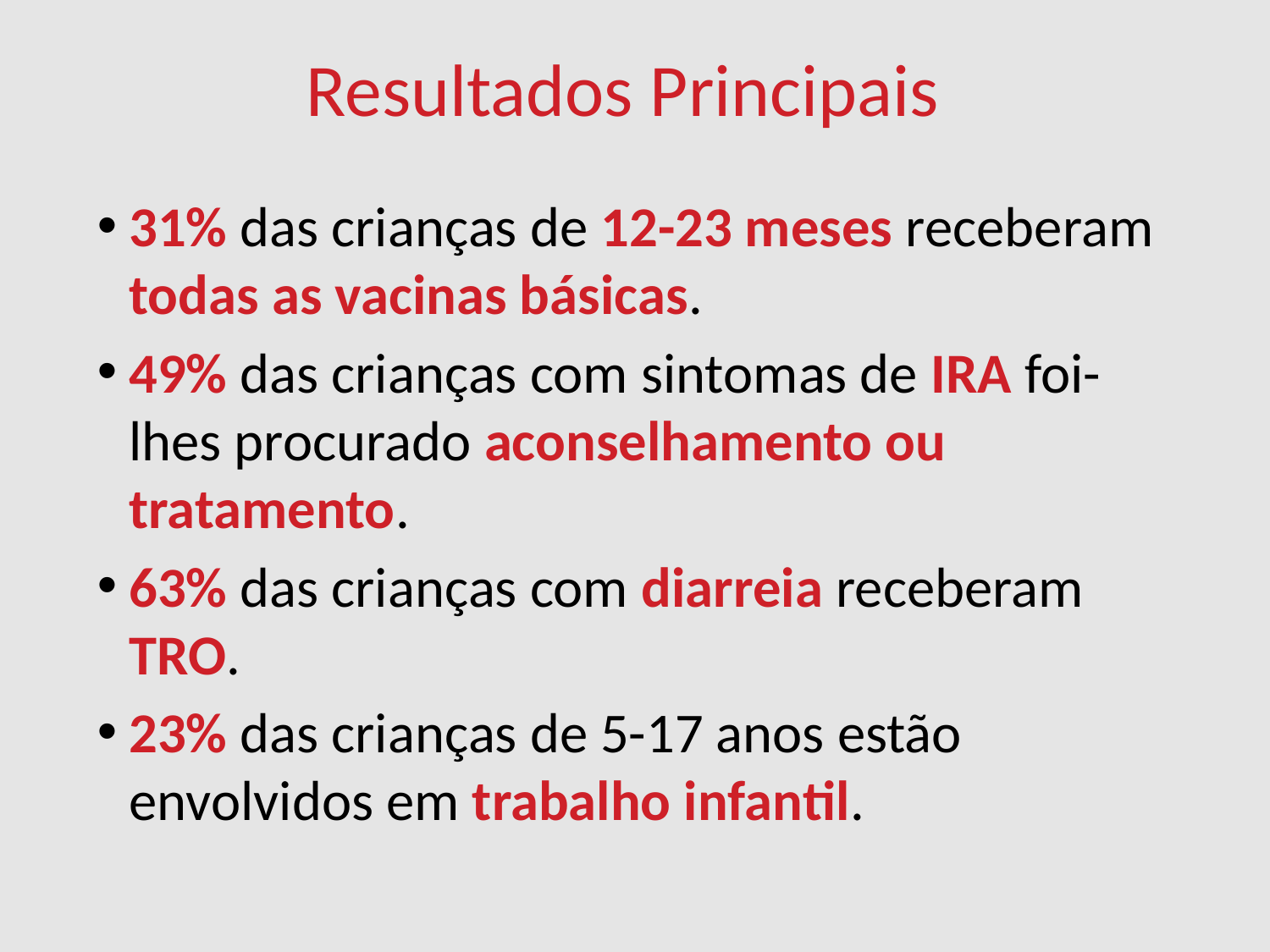

Resultados Principais
31% das crianças de 12-23 meses receberam todas as vacinas básicas.
49% das crianças com sintomas de IRA foi-lhes procurado aconselhamento ou tratamento.
63% das crianças com diarreia receberam TRO.
23% das crianças de 5-17 anos estão envolvidos em trabalho infantil.